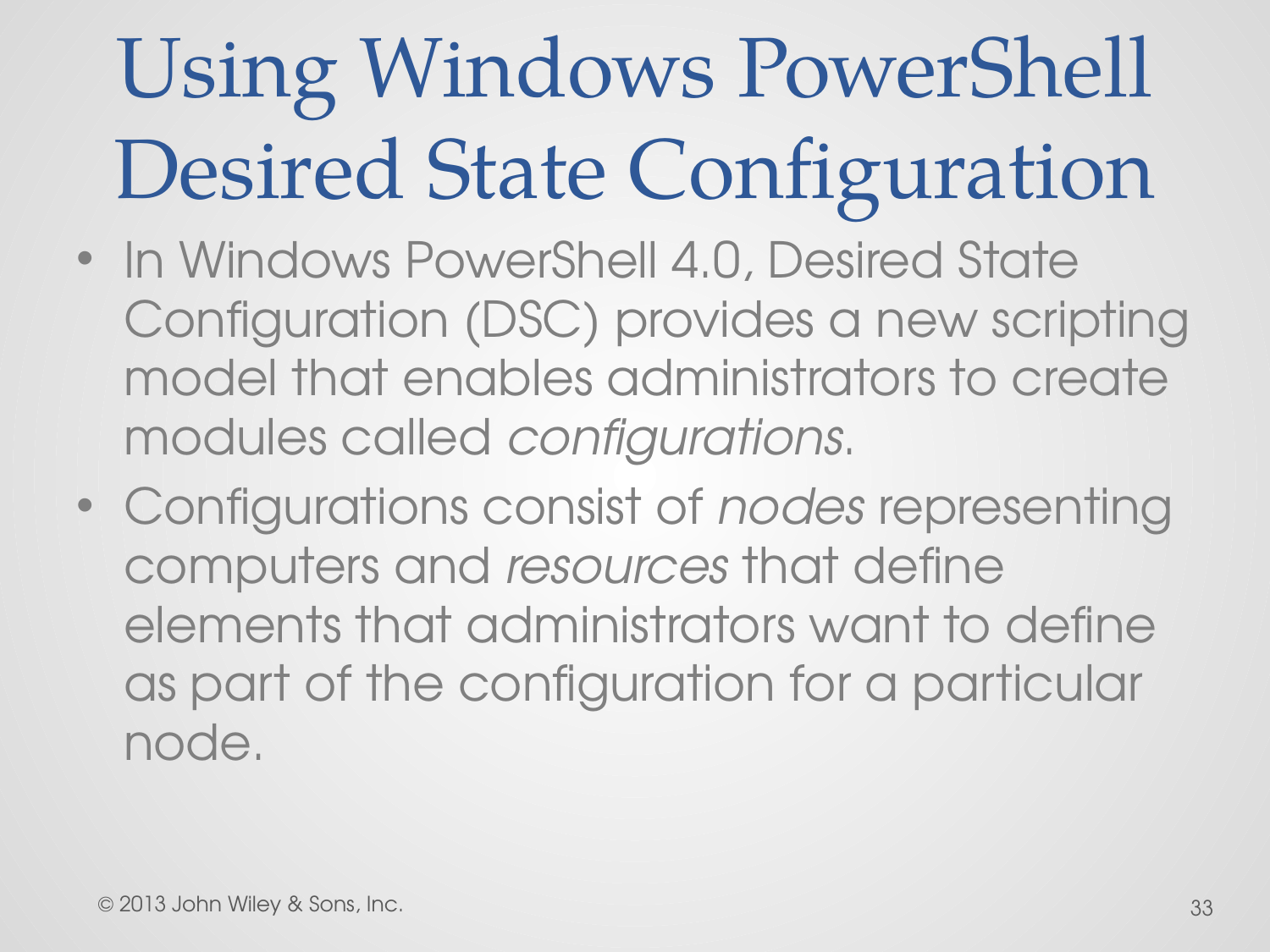

# Using Windows PowerShell Desired State Configuration
In Windows PowerShell 4.0, Desired State Configuration (DSC) provides a new scripting model that enables administrators to create modules called configurations.
Configurations consist of nodes representing computers and resources that define elements that administrators want to define as part of the configuration for a particular node.

© 2013 John Wiley & Sons, Inc.
33